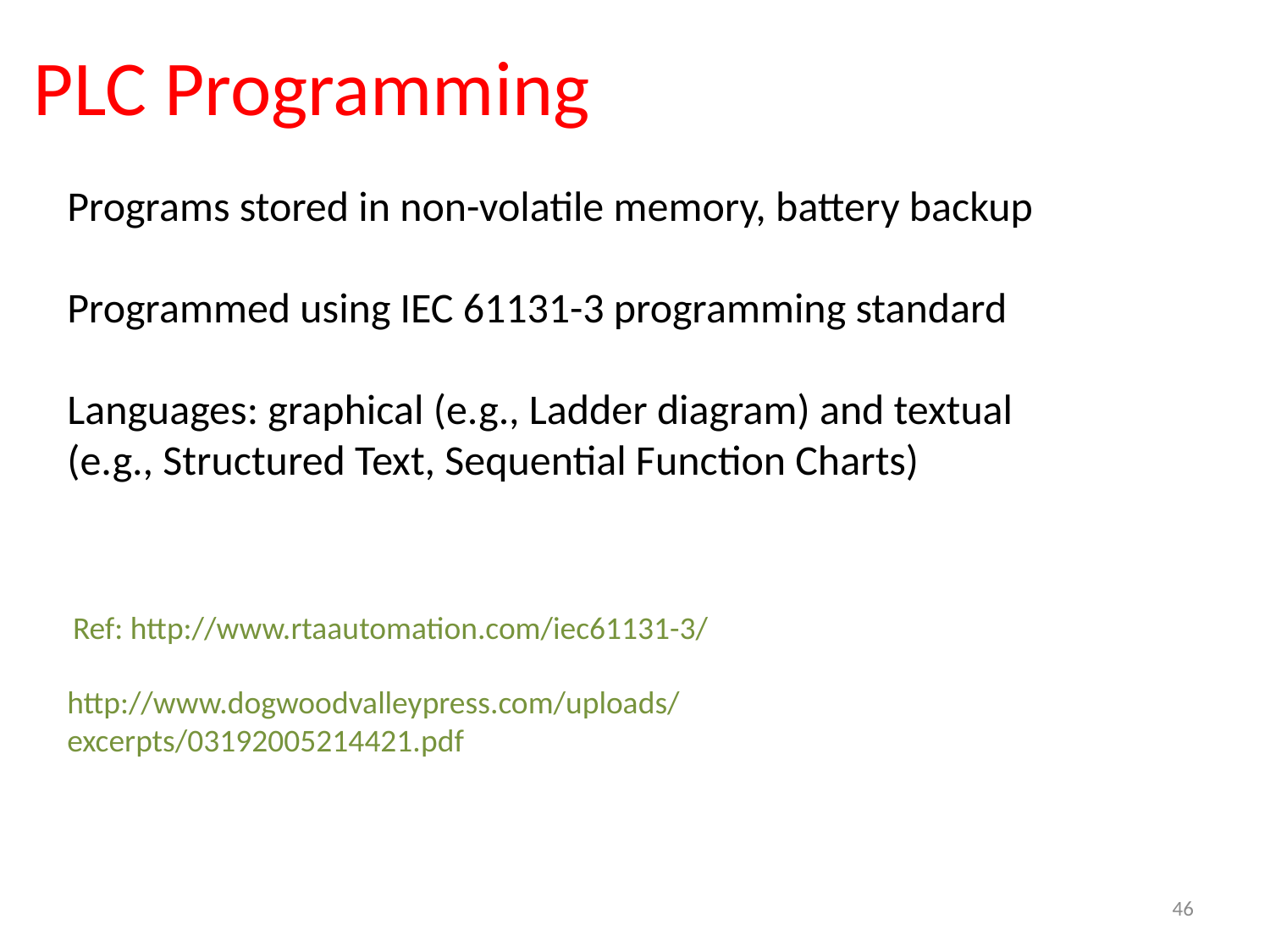

# PLC Programming
Programs stored in non-volatile memory, battery backup

Programmed using IEC 61131-3 programming standard

Languages: graphical (e.g., Ladder diagram) and textual (e.g., Structured Text, Sequential Function Charts)
Ref: http://www.rtaautomation.com/iec61131-3/
http://www.dogwoodvalleypress.com/uploads/excerpts/03192005214421.pdf
46